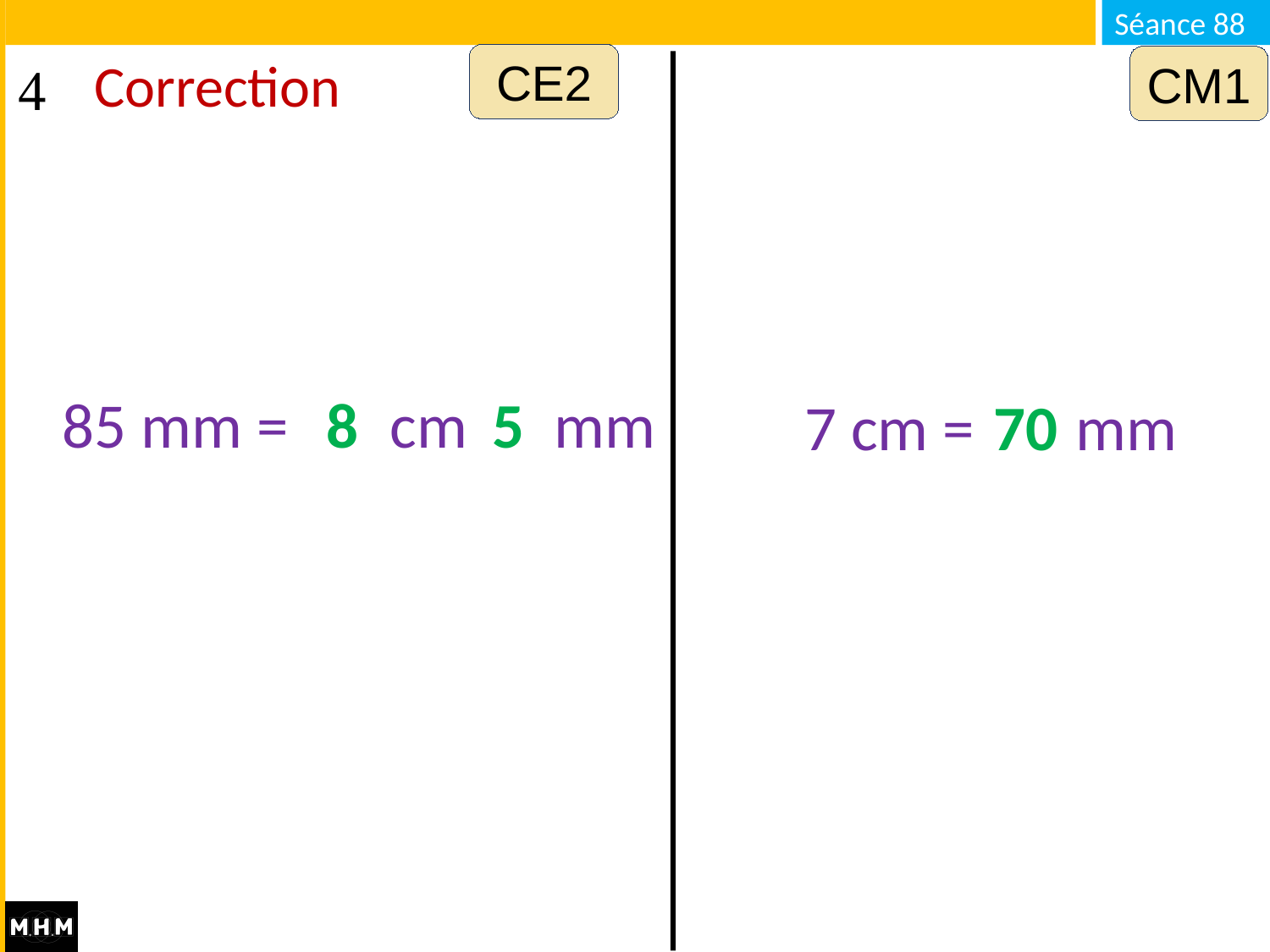

CE2
CM1
# Correction

85 mm =  …  cm …  mm
8
5
7 cm =  …  mm
70